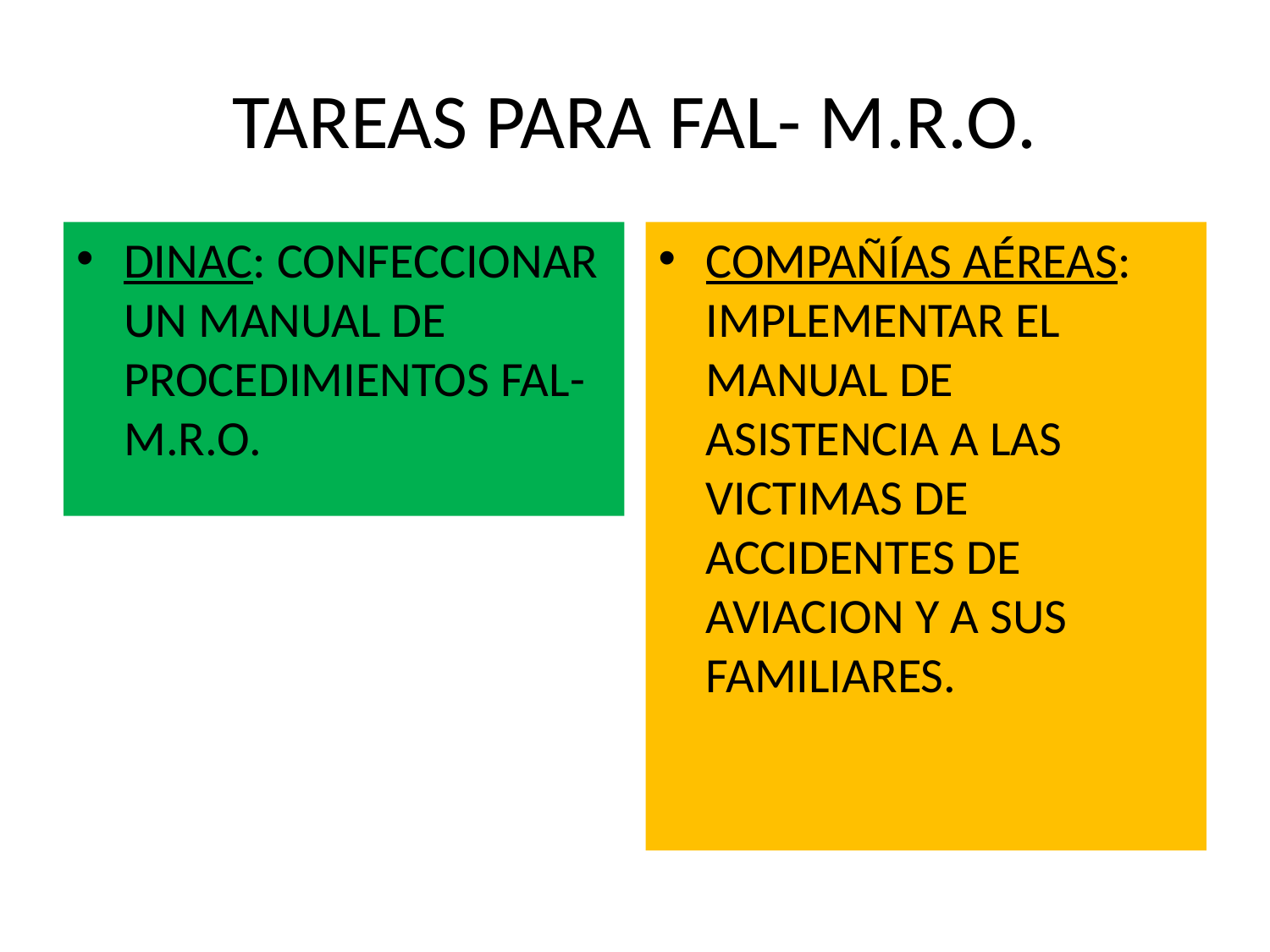

# TAREAS PARA FAL- M.R.O.
COMPAÑÍAS AÉREAS: IMPLEMENTAR EL MANUAL DE ASISTENCIA A LAS VICTIMAS DE ACCIDENTES DE AVIACION Y A SUS FAMILIARES.
DINAC: CONFECCIONAR UN MANUAL DE PROCEDIMIENTOS FAL-M.R.O.